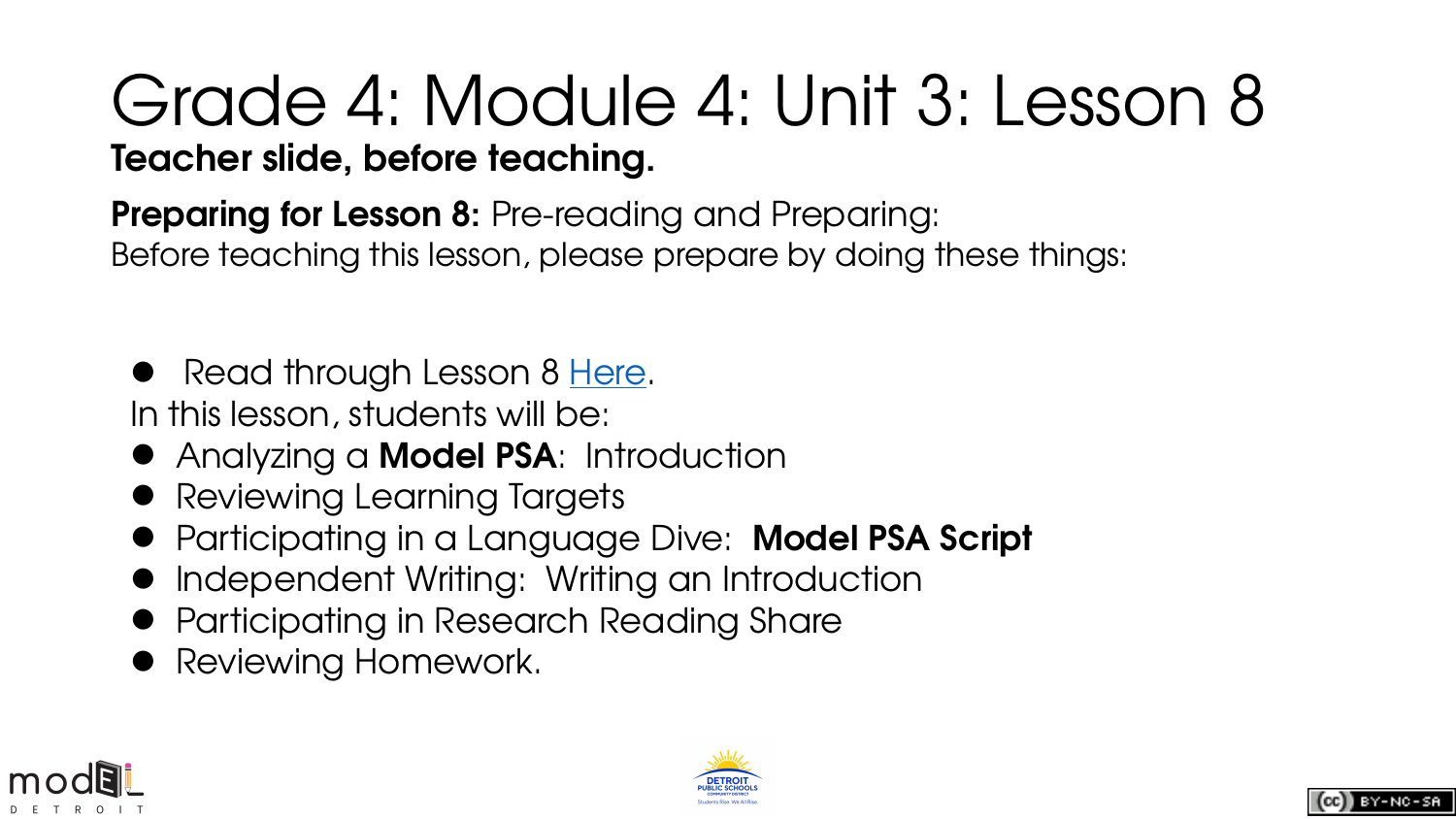

# Grade 4: Module 4: Unit 3: Lesson 8
Teacher slide, before teaching.
Preparing for Lesson 8: Pre-reading and Preparing:
Before teaching this lesson, please prepare by doing these things:

Read through Lesson 8 Here.
In this lesson, students will be:
Analyzing a Model PSA:  Introduction
Reviewing Learning Targets
Participating in a Language Dive:  Model PSA Script
Independent Writing:  Writing an Introduction
Participating in Research Reading Share
Reviewing Homework.